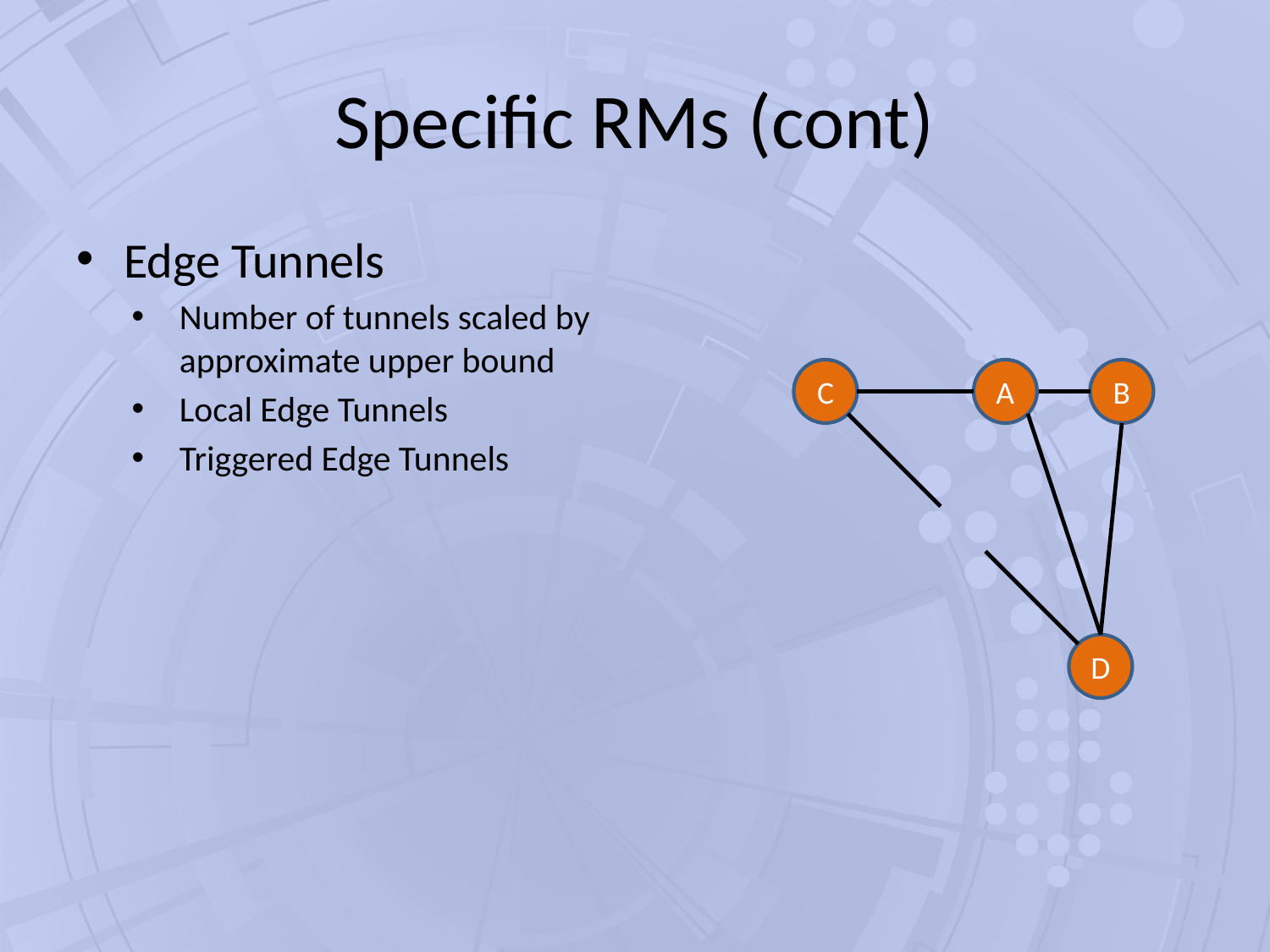

# Specific RMs (cont)
Edge Tunnels
Number of tunnels scaled by approximate upper bound
Local Edge Tunnels
Triggered Edge Tunnels
C
A
B
D